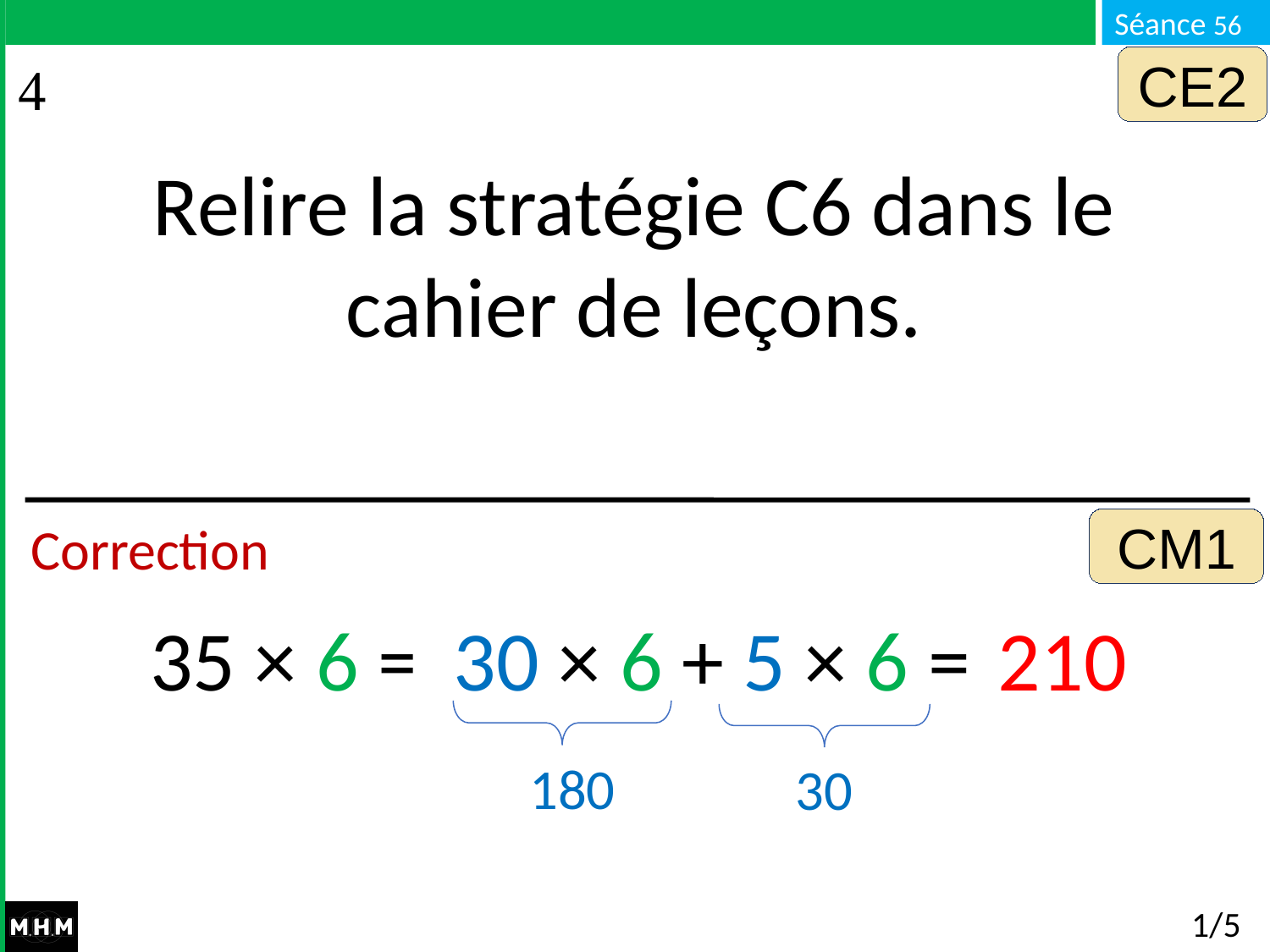

CE2
Relire la stratégie C6 dans le cahier de leçons.

CM1
Correction
35 × 6 = …
30 × 6 + 5 × 6 = …
210

180

30
# 1/5